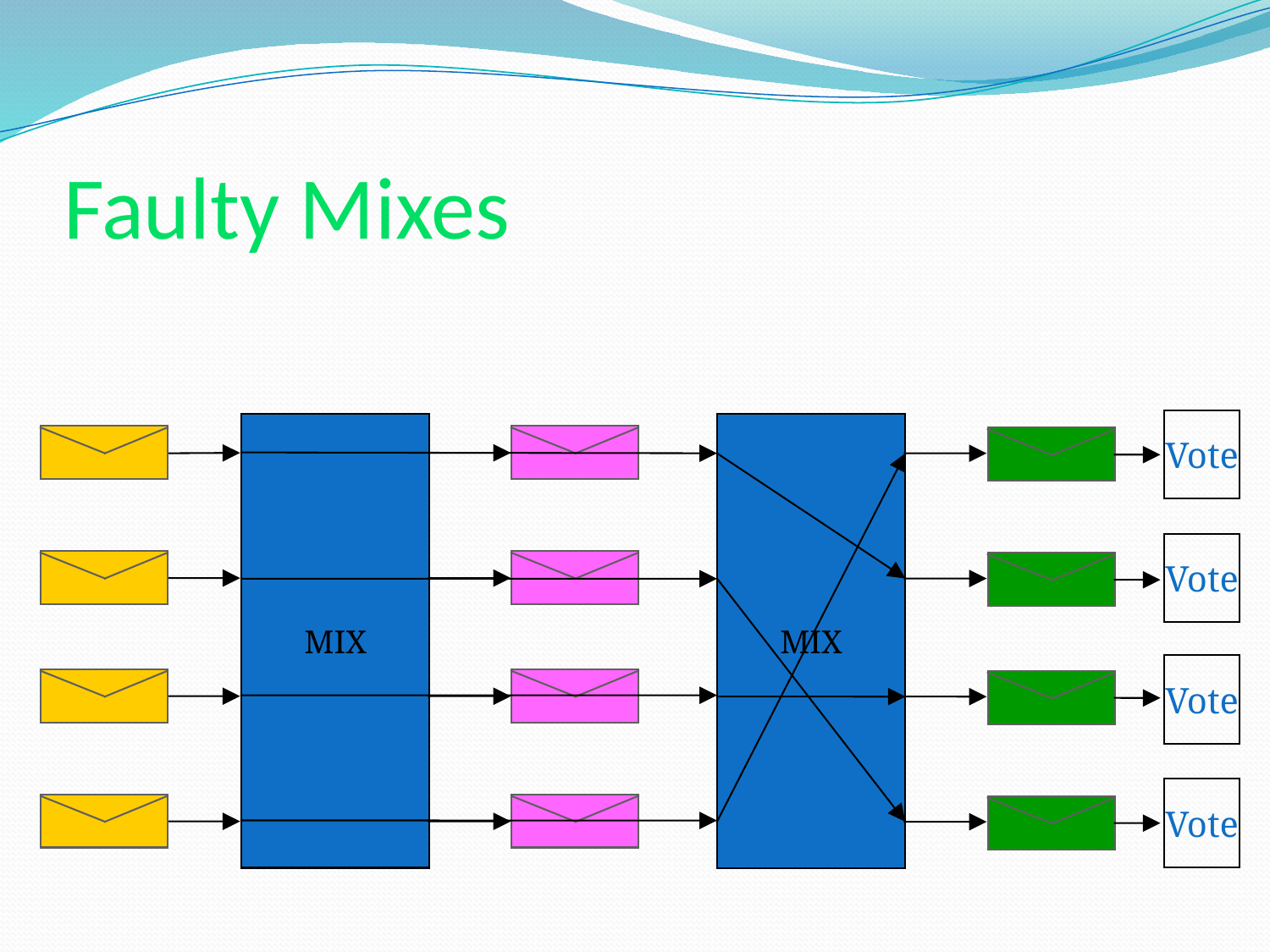

# Faulty Mixes
Vote
MIX
MIX

Vote

Vote

Vote